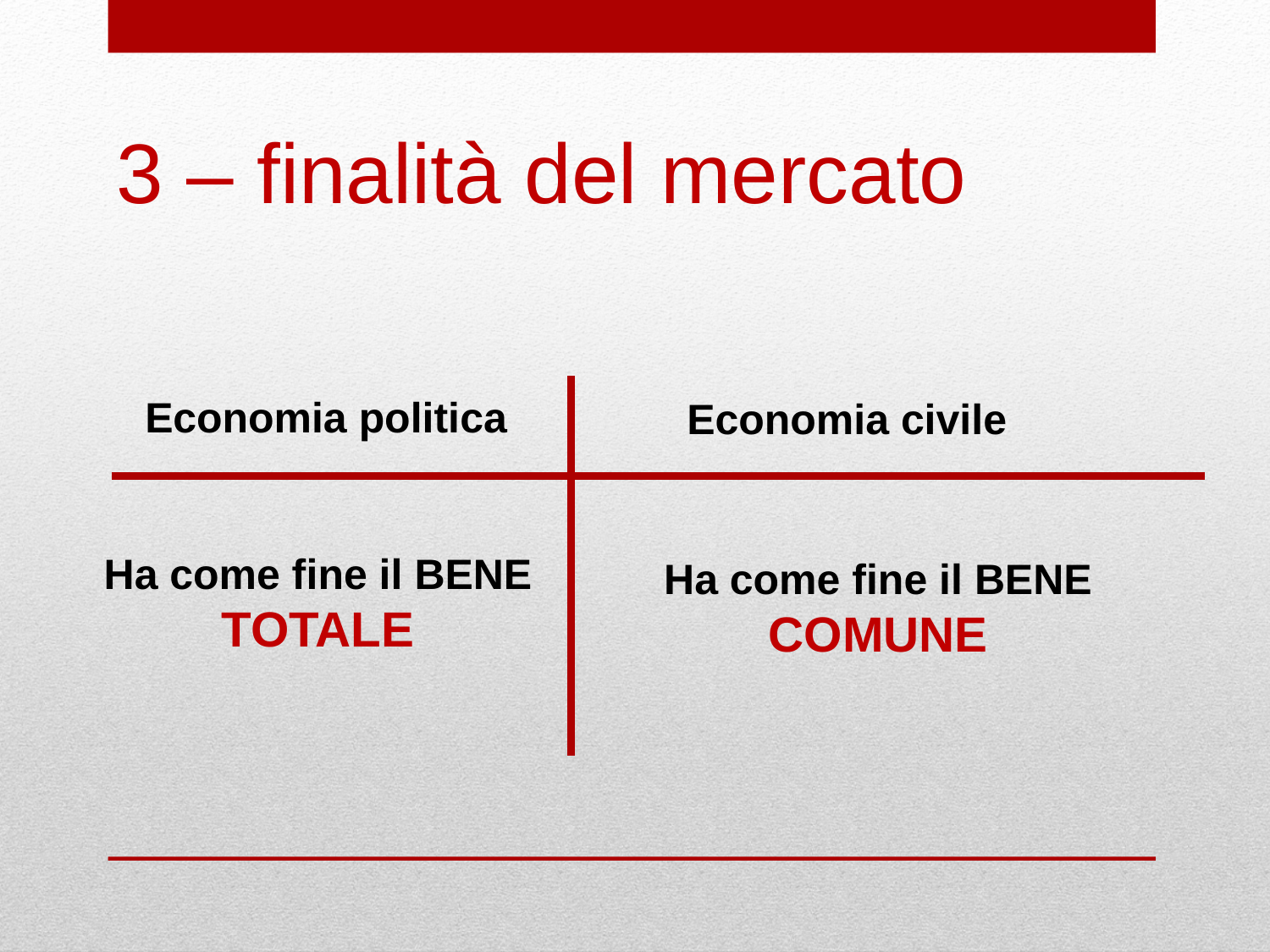

3 – finalità del mercato

Economia politica
Economia civile

Ha come fine il BENE TOTALE
Ha come fine il BENE COMUNE